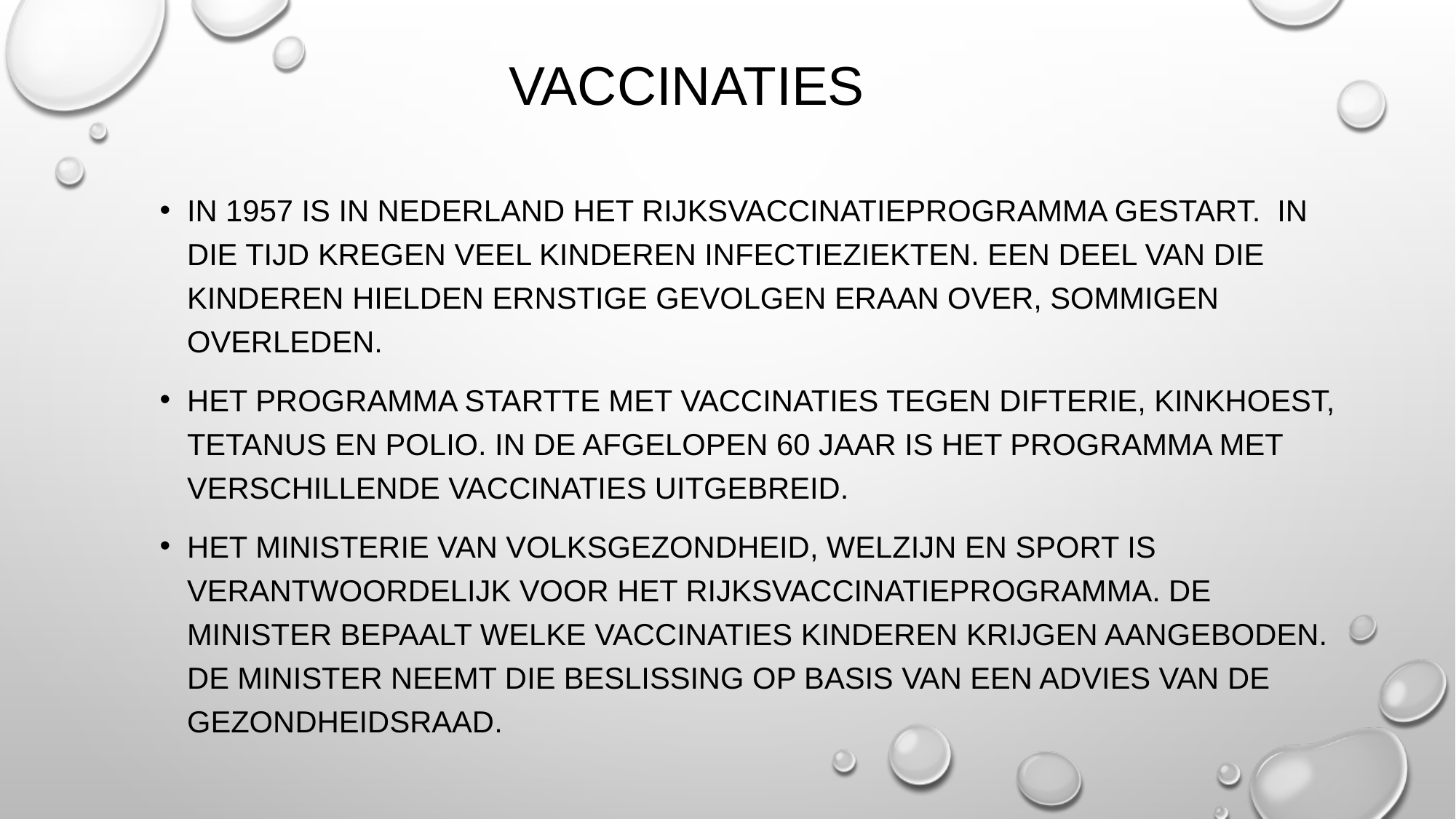

# vaccinaties
In 1957 is in Nederland het Rijksvaccinatieprogramma gestart.  In die tijd kregen veel kinderen infectieziekten. Een deel van die kinderen hielden ernstige gevolgen eraan over, sommigen overleden.
Het programma startte met vaccinaties tegen difterie, kinkhoest, tetanus en polio. In de afgelopen 60 jaar is het programma met verschillende vaccinaties uitgebreid.
het ministerie van Volksgezondheid, Welzijn en Sport is verantwoordelijk voor het Rijksvaccinatieprogramma. De minister bepaalt welke vaccinaties kinderen krijgen aangeboden. De minister neemt die beslissing op basis van een advies van de Gezondheidsraad.